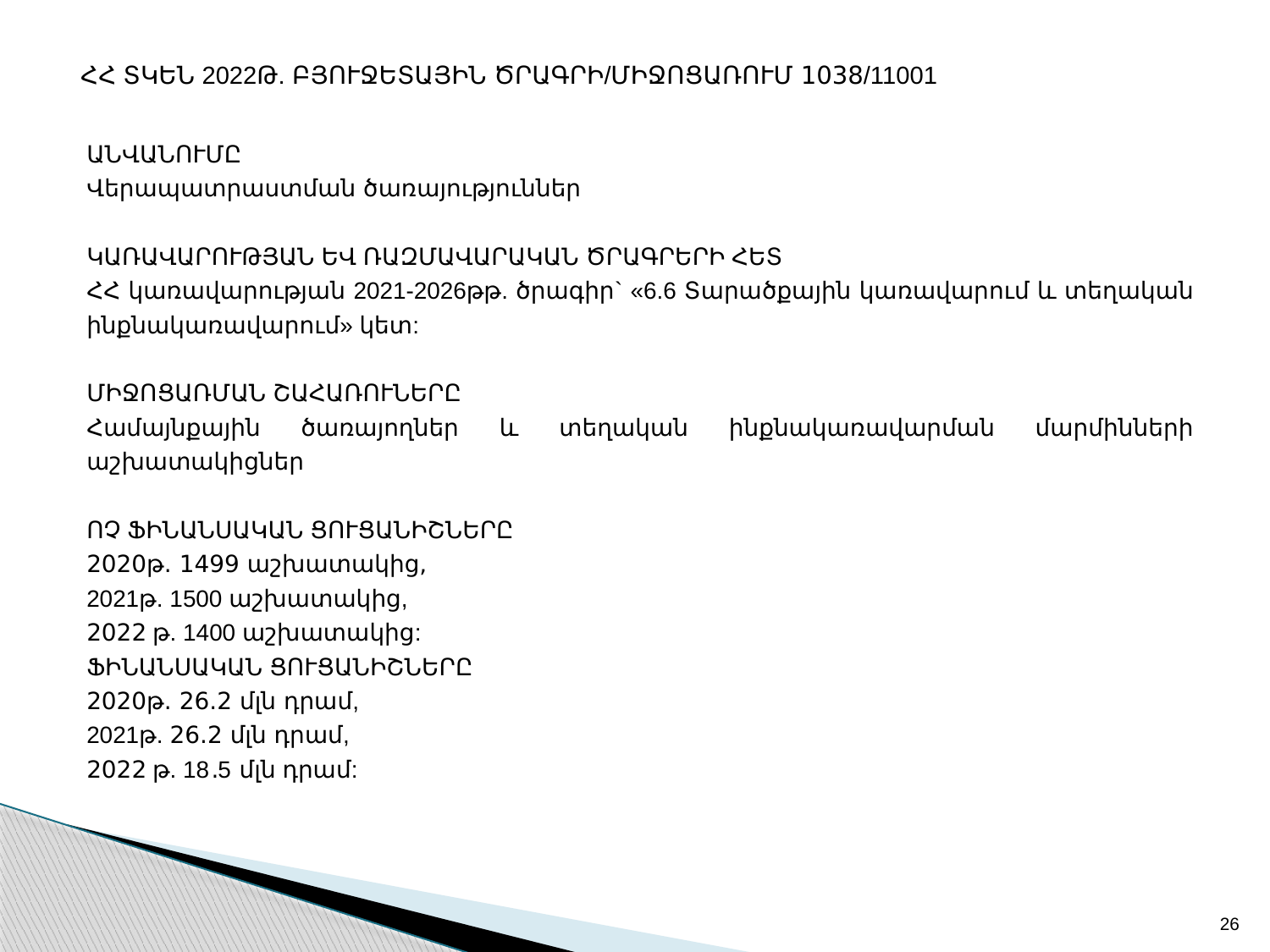

# ՀՀ ՏԿԵՆ 2022Թ. ԲՅՈՒՋԵՏԱՅԻՆ ԾՐԱԳՐԻ/ՄԻՋՈՑԱՌՈՒՄ 1038/11001
ԱՆՎԱՆՈՒՄԸ
Վերապատրաստման ծառայություններ

ԿԱՌԱՎԱՐՈՒԹՅԱՆ ԵՎ ՌԱԶՄԱՎԱՐԱԿԱՆ ԾՐԱԳՐԵՐԻ ՀԵՏ
ՀՀ կառավարության 2021-2026թթ. ծրագիր` «6.6 Տարածքային կառավարում և տեղական ինքնակառավարում» կետ:

ՄԻՋՈՑԱՌՄԱՆ ՇԱՀԱՌՈՒՆԵՐԸ
Համայնքային ծառայողներ և տեղական ինքնակառավարման մարմինների աշխատակիցներ

ՈՉ ՖԻՆԱՆՍԱԿԱՆ ՑՈՒՑԱՆԻՇՆԵՐԸ
2020թ. 1499 աշխատակից,
2021թ. 1500 աշխատակից,
2022 թ. 1400 աշխատակից:
ՖԻՆԱՆՍԱԿԱՆ ՑՈՒՑԱՆԻՇՆԵՐԸ
2020թ. 26.2 մլն դրամ,
2021թ. 26.2 մլն դրամ,
2022 թ. 18.5 մլն դրամ:
26